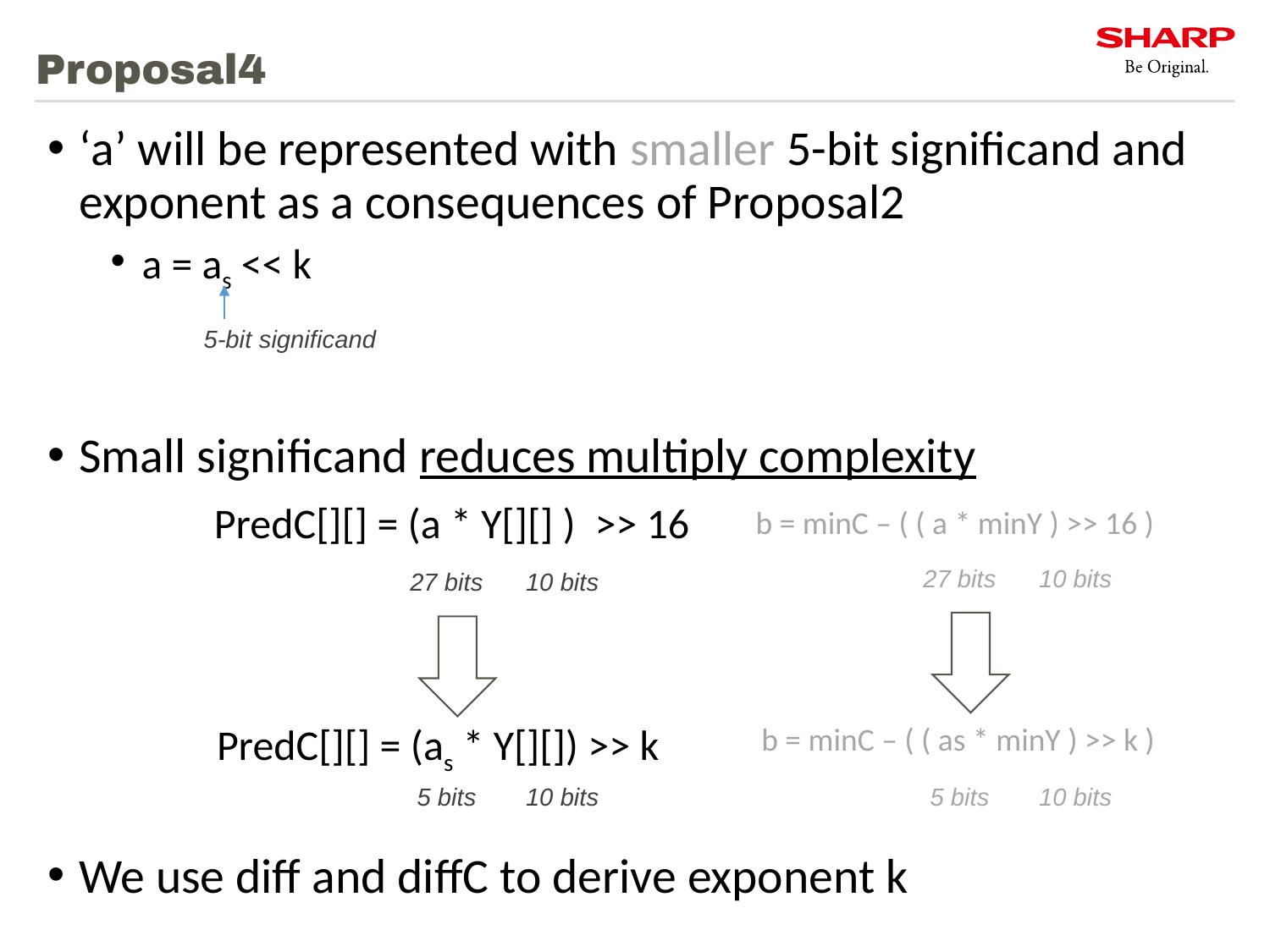

# Proposal4
‘a’ will be represented with smaller 5-bit significand and exponent as a consequences of Proposal2
a = as << k

Small significand reduces multiply complexity

We use diff and diffC to derive exponent k

5-bit significand
PredC[][] = (a * Y[][] )  >> 16
b = minC – ( ( a * minY ) >> 16 )
10 bits
27 bits
10 bits
27 bits

PredC[][] = (as * Y[][]) >> k
b = minC – ( ( as * minY ) >> k )
5 bits
10 bits
5 bits
10 bits